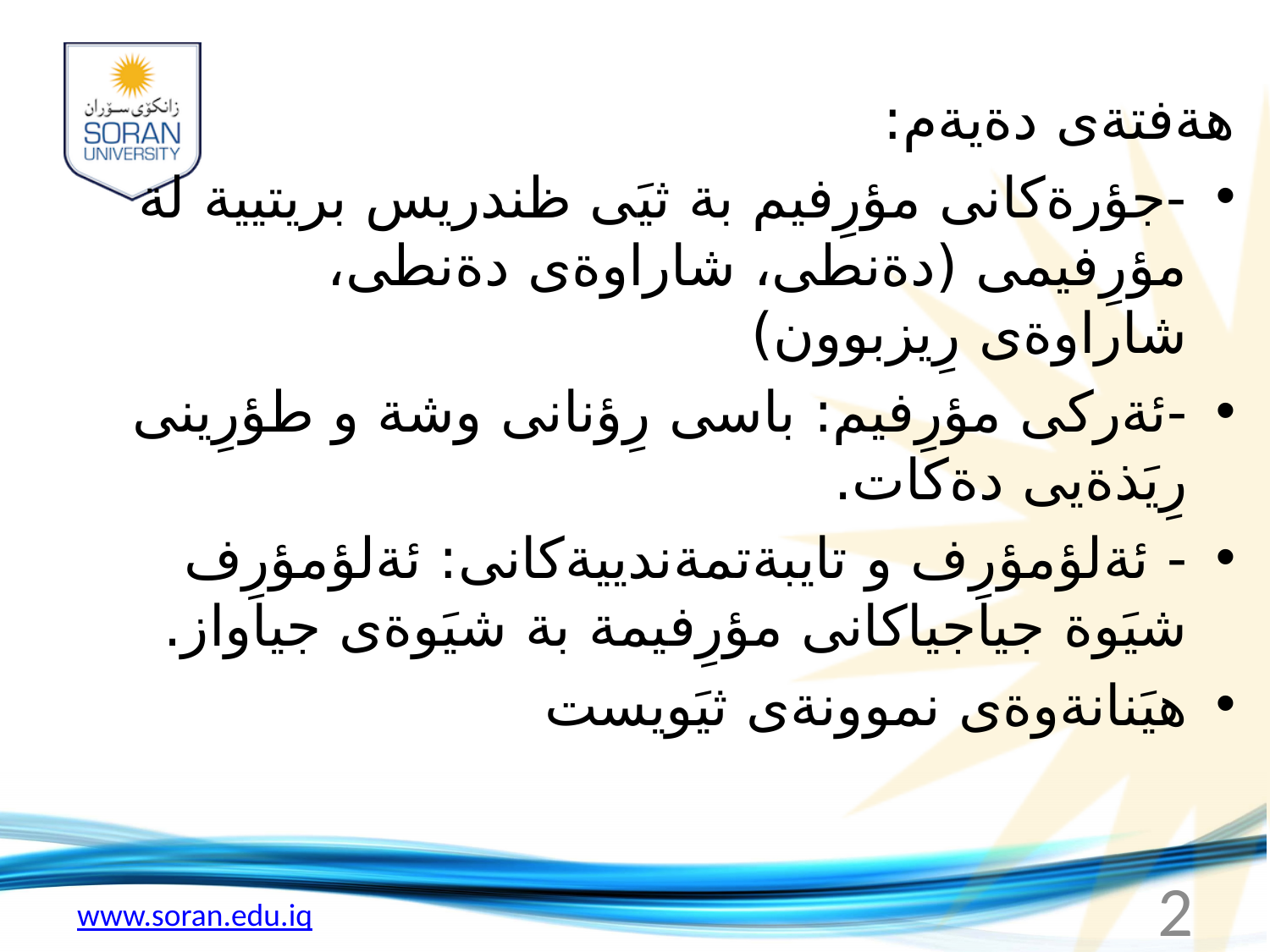

هةفتةى دةيةم:
-جؤرةكانى مؤرِفيم بة ثيَى ظندريس بريتيية لة مؤرِفيمى (دةنطى، شاراوةى دةنطى، شاراوةى رِيزبوون)
-ئةركى مؤرِفيم: باسى رِؤنانى وشة و طؤرِينى رِيَذةيى دةكات.
- ئةلؤمؤرِف و تايبةتمةندييةكانى: ئةلؤمؤرِف شيَوة جياجياكانى مؤرِفيمة بة شيَوةى جياواز.
هيَنانةوةى نموونةى ثيَويست
2